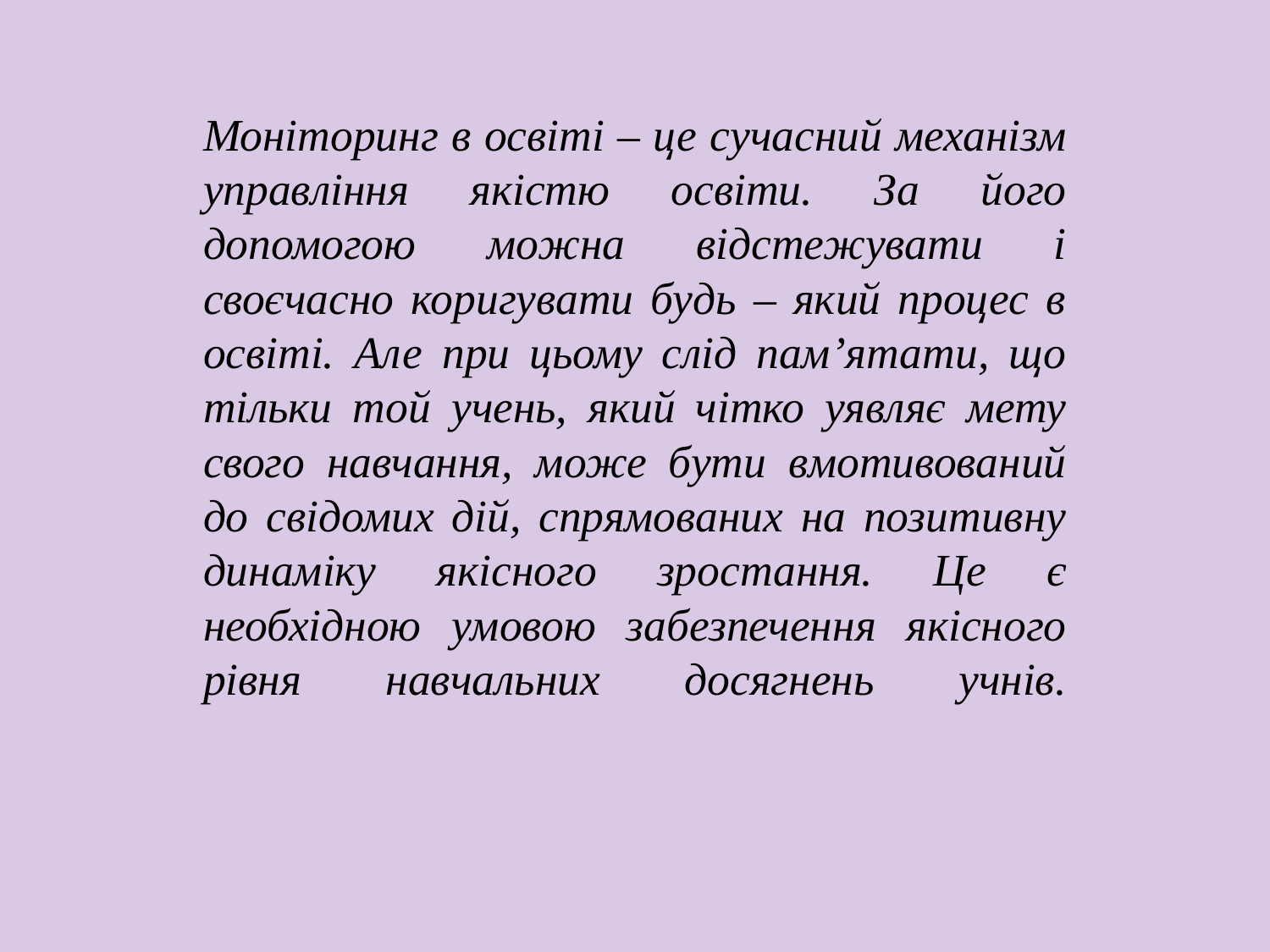

Моніторинг в освіті – це сучасний механізм управління якістю освіти. За його допомогою можна відстежувати і своєчасно коригувати будь – який процес в освіті. Але при цьому слід пам’ятати, що тільки той учень, який чітко уявляє мету свого навчання, може бути вмотивований до свідомих дій, спрямованих на позитивну динаміку якісного зростання. Це є необхідною умовою забезпечення якісного рівня навчальних досягнень учнів.